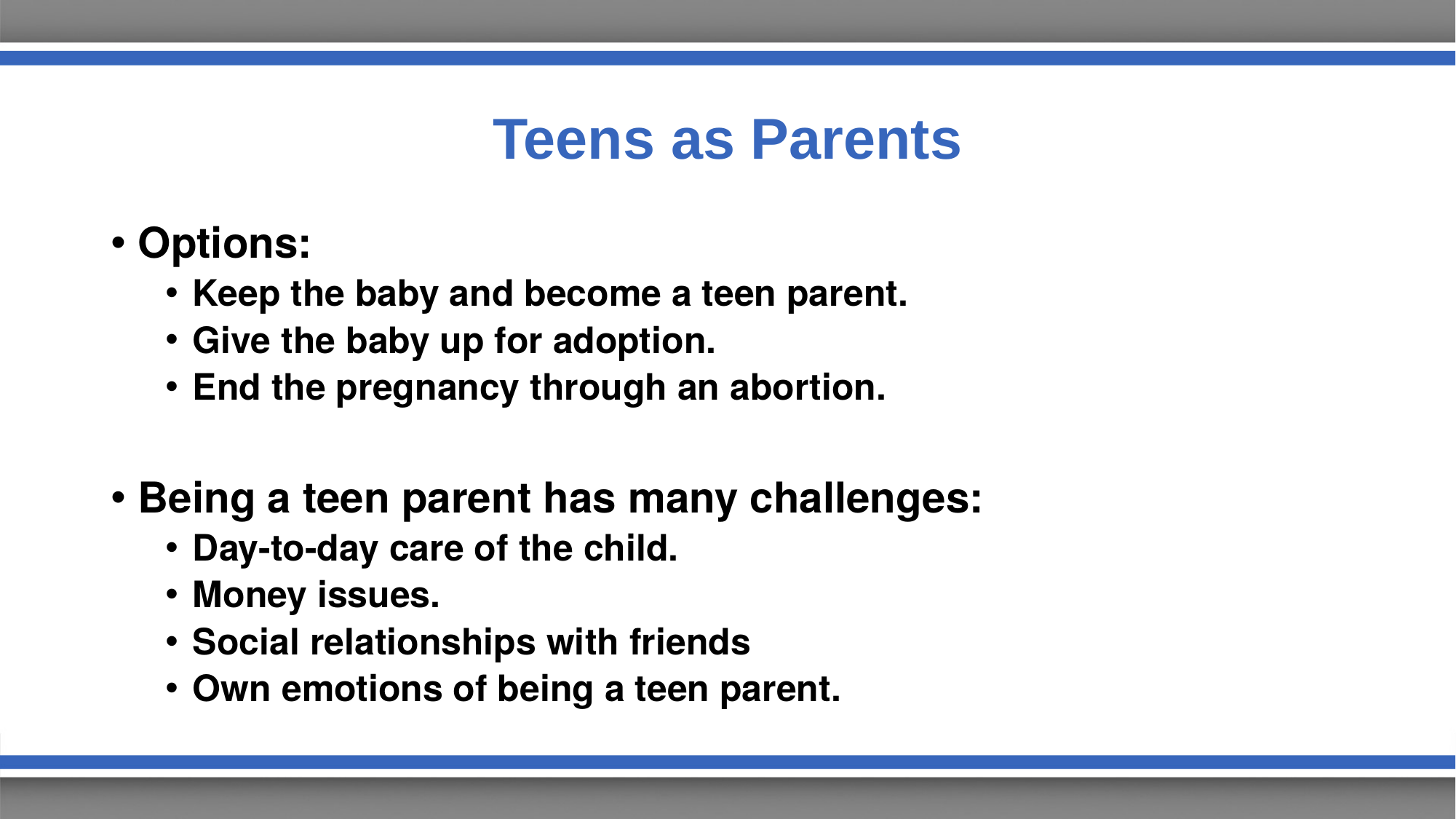

# Teens as Parents
Options:
Keep the baby and become a teen parent.
Give the baby up for adoption.
End the pregnancy through an abortion.

Being a teen parent has many challenges:
Day-to-day care of the child.
Money issues.
Social relationships with friends
Own emotions of being a teen parent.